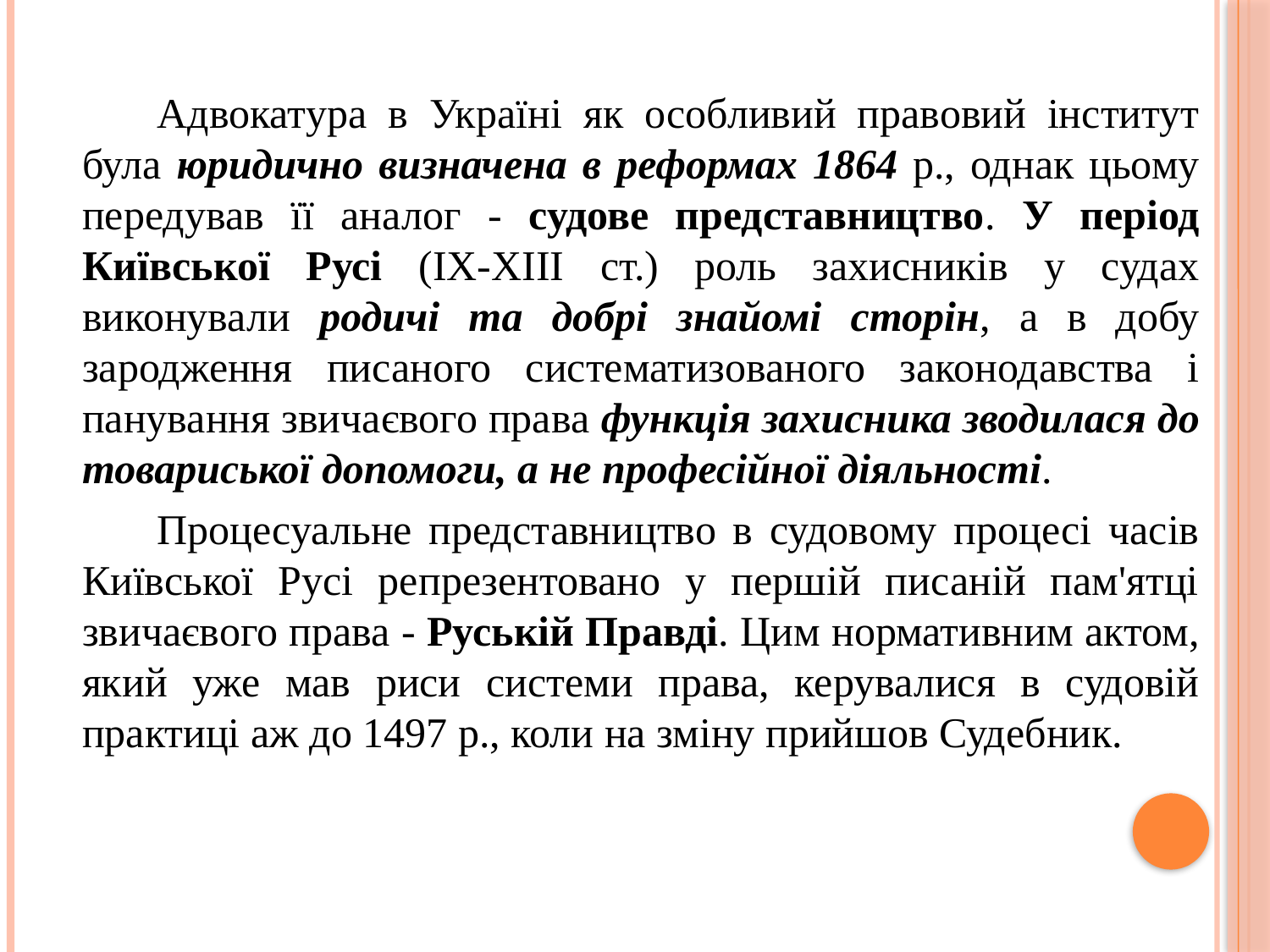

Адвокатура в Україні як особливий правовий інститут була юридично визначена в реформах 1864 р., однак цьому передував її аналог - судове представництво. У період Київської Русі (ІХ-ХІІІ ст.) роль захисників у судах виконували родичі та добрі знайомі сторін, а в добу зародження писаного систематизованого законодавства і панування звичаєвого права функція захисника зводилася до товариської допомоги, а не професійної діяльності.
Процесуальне представництво в судовому процесі часів Київської Русі репрезентовано у першій писаній пам'ятці звичаєвого права - Руській Правді. Цим нормативним актом, який уже мав риси системи права, керувалися в судовій практиці аж до 1497 р., коли на зміну прийшов Судебник.